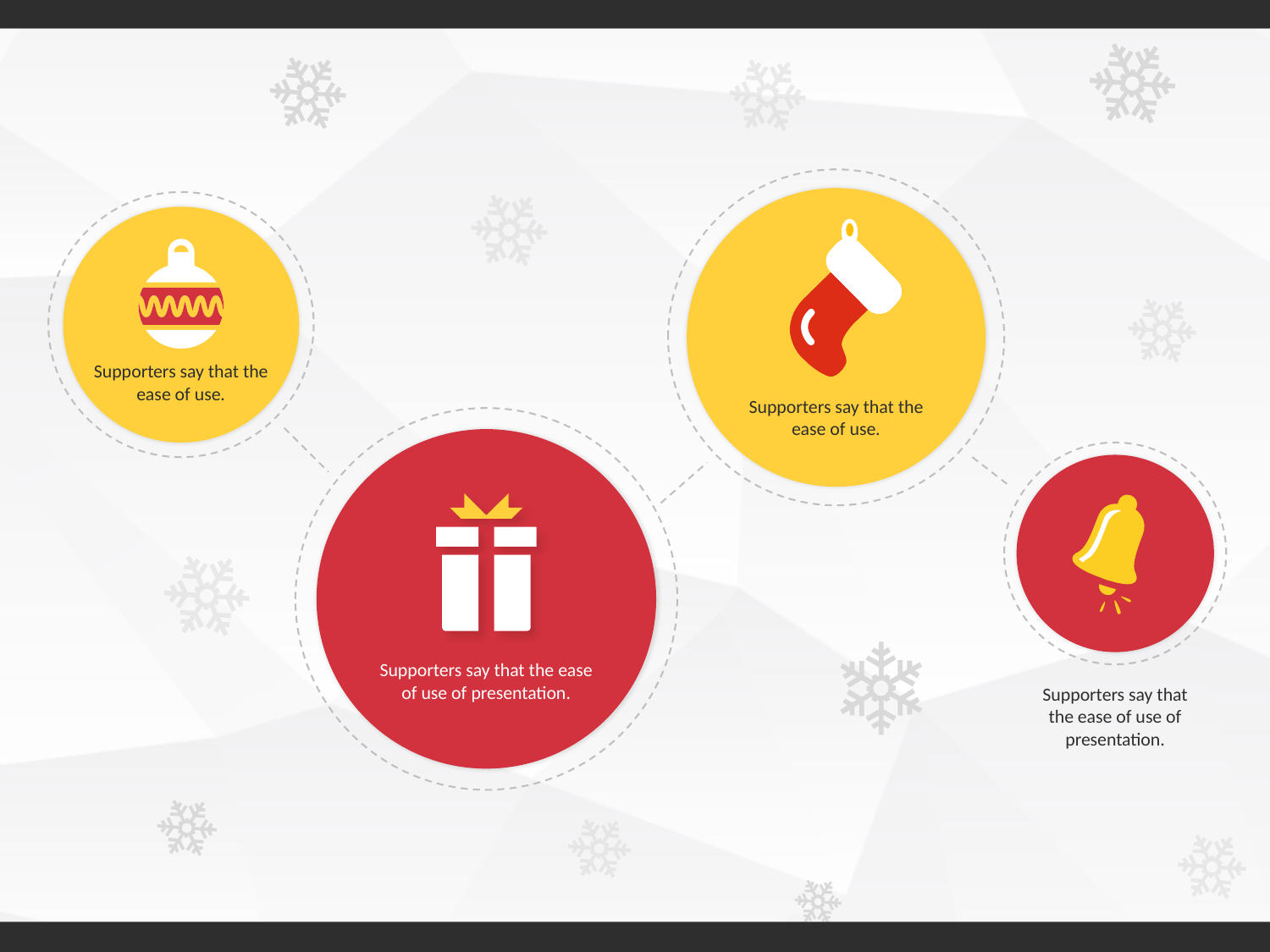

Supporters say that the ease of use.
Supporters say that the ease of use.

Supporters say that the ease of use of presentation.
Supporters say that the ease of use of presentation.